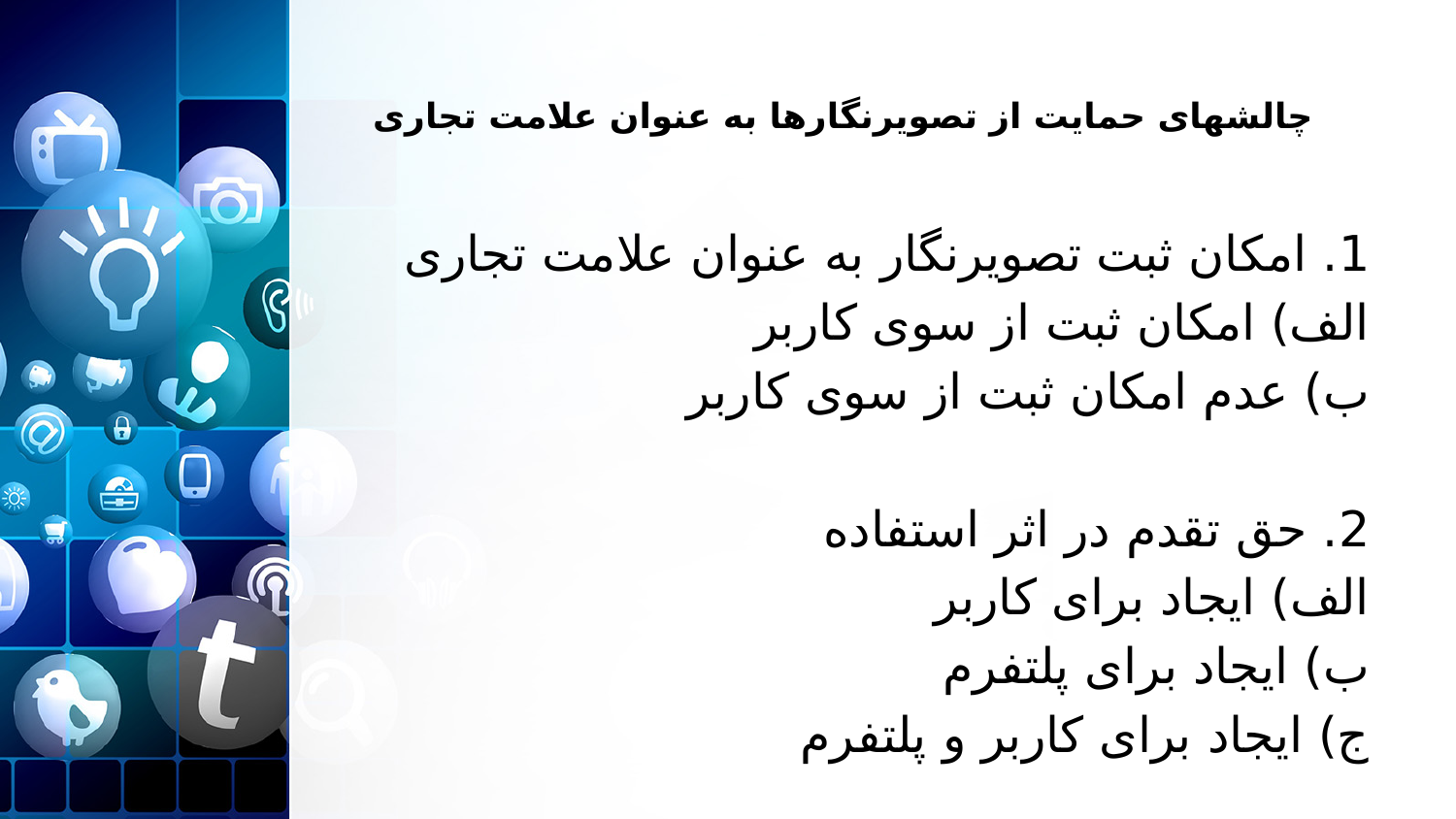

# چالشهای حمایت از تصویرنگارها به عنوان علامت تجاری
1. امکان ثبت تصویرنگار به عنوان علامت تجاری
	الف) امکان ثبت از سوی کاربر
	ب) عدم امکان ثبت از سوی کاربر

2. حق تقدم در اثر استفاده
	الف) ایجاد برای کاربر
	ب) ایجاد برای پلتفرم
	ج) ایجاد برای کاربر و پلتفرم